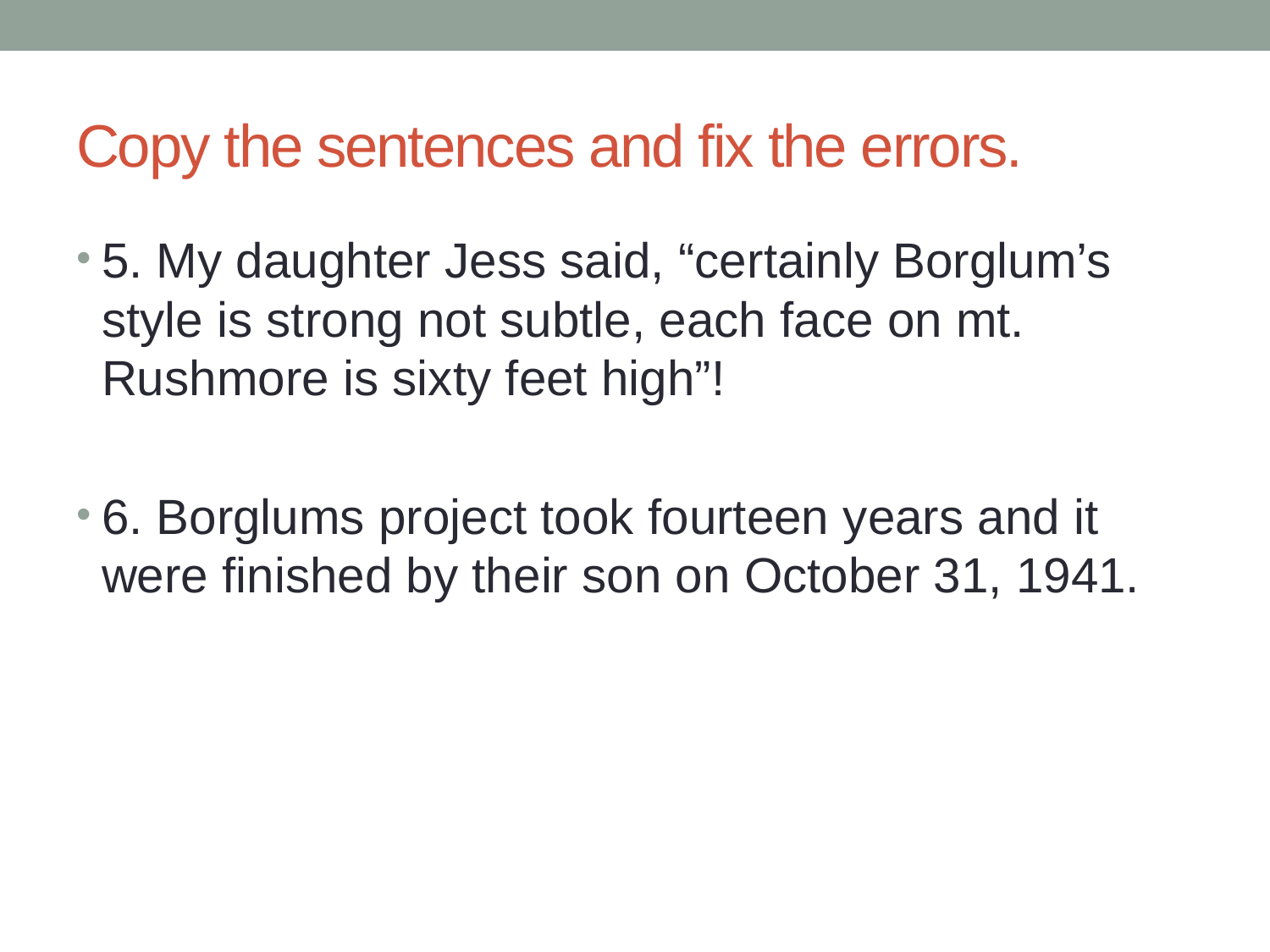

# Copy the sentences and fix the errors.
5. My daughter Jess said, “certainly Borglum’s style is strong not subtle, each face on mt. Rushmore is sixty feet high”!

6. Borglums project took fourteen years and it were finished by their son on October 31, 1941.